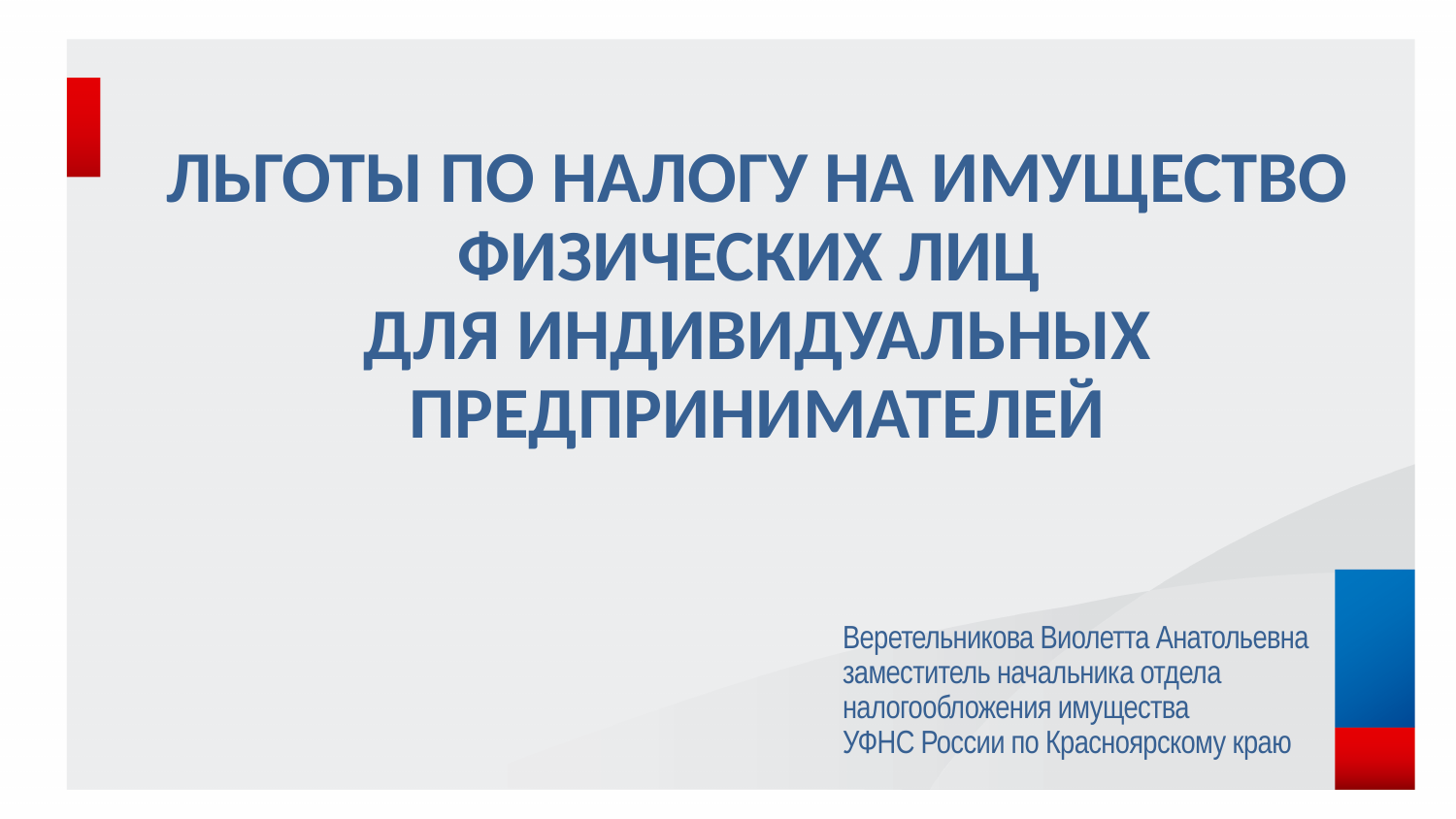

ЛЬГОТЫ ПО НАЛОГУ НА ИМУЩЕСТВО ФИЗИЧЕСКИХ ЛИЦ
ДЛЯ ИНДИВИДУАЛЬНЫХ ПРЕДПРИНИМАТЕЛЕЙ
Веретельникова Виолетта Анатольевна
заместитель начальника отдела
налогообложения имущества
УФНС России по Красноярскому краю